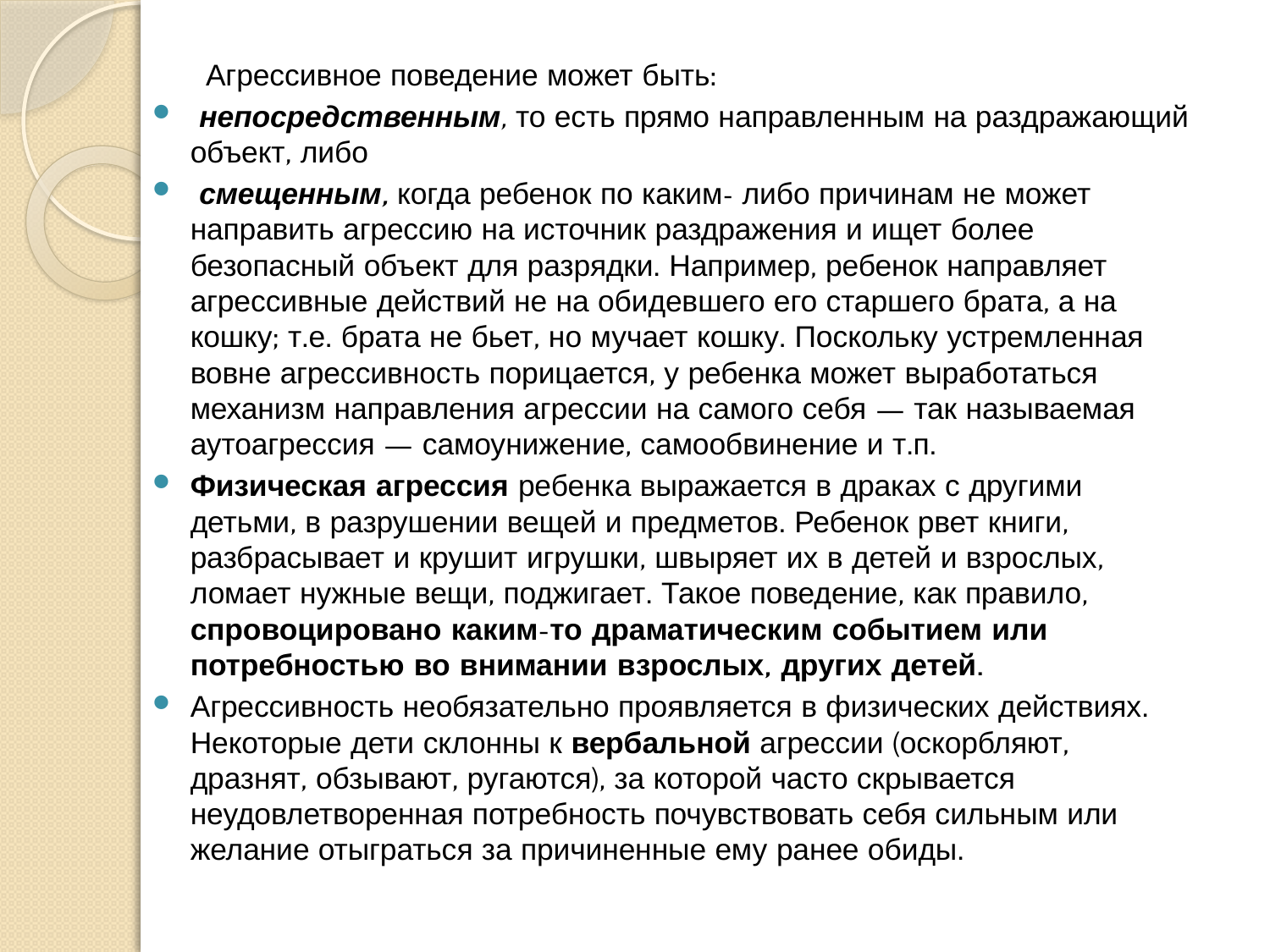

Агрессивное поведение может быть:
 непосредственным, то есть прямо направленным на раздражающий объект, либо
 смещенным, когда ребенок по каким- либо причинам не может направить агрессию на источник раздражения и ищет более безопасный объект для разрядки. Например, ребенок направляет агрессивные действий не на обидевшего его старшего брата, а на кошку; т.е. брата не бьет, но мучает кошку. Поскольку устремленная вовне агрессивность порицается, у ребенка может выработаться механизм направления агрессии на самого себя — так называемая аутоагрессия — самоунижение, самообвинение и т.п.
Физическая агрессия ребенка выражается в драках с другими детьми, в разрушении вещей и предметов. Ребенок рвет книги, разбрасывает и крушит игрушки, швыряет их в детей и взрослых, ломает нужные вещи, поджигает. Такое поведение, как правило, спровоцировано каким-то драматическим событием или потребностью во внимании взрослых, других детей.
Агрессивность необязательно проявляется в физических действиях. Некоторые дети склонны к вербальной агрессии (оскорбляют, дразнят, обзывают, ругаются), за которой часто скрывается неудовлетворенная потребность почувствовать себя сильным или желание отыграться за причиненные ему ранее обиды.